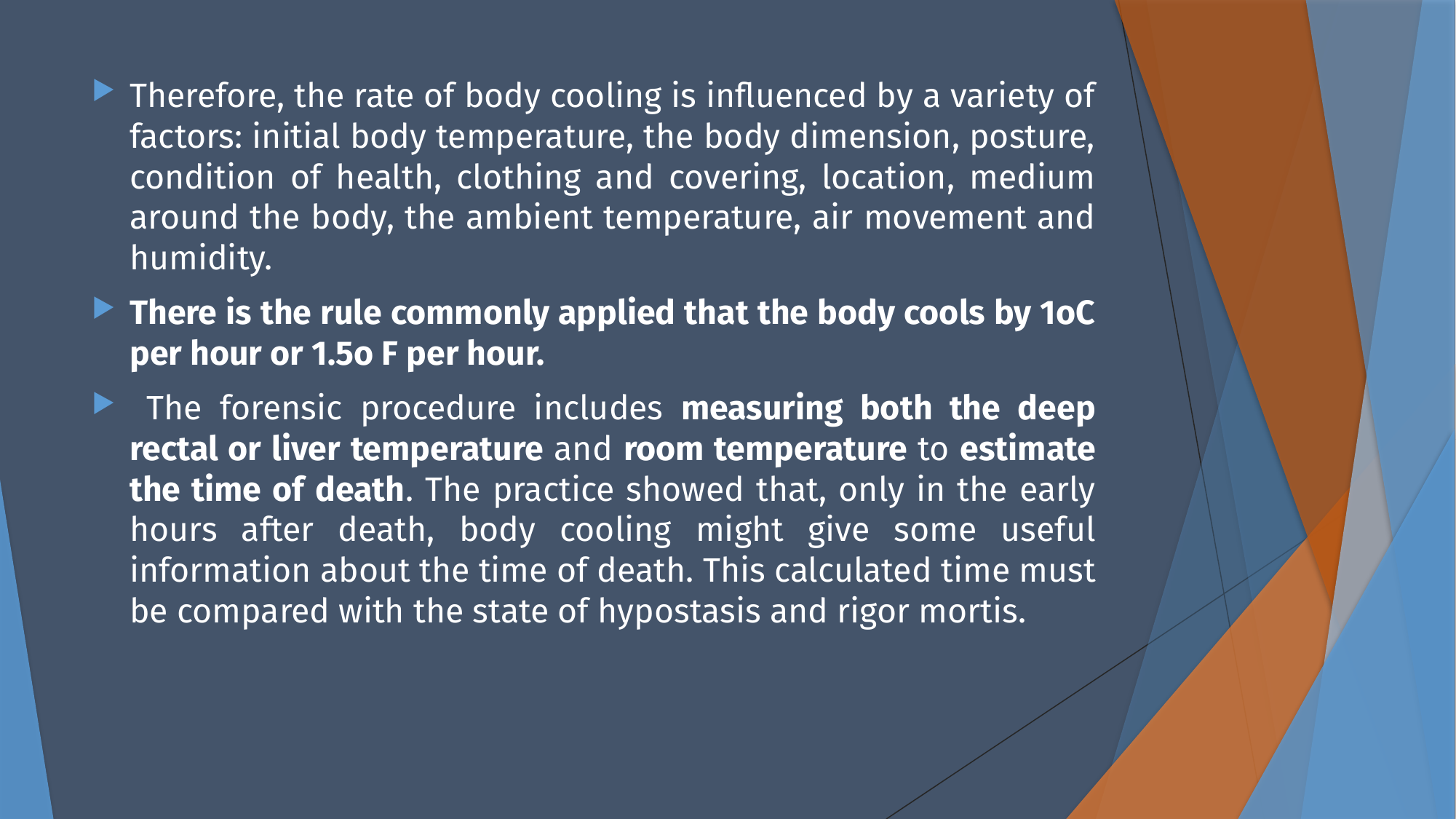

Therefore, the rate of body cooling is influenced by a variety of factors: initial body temperature, the body dimension, posture, condition of health, clothing and covering, location, medium around the body, the ambient temperature, air movement and humidity.
There is the rule commonly applied that the body cools by 1oC per hour or 1.5o F per hour.
 The forensic procedure includes measuring both the deep rectal or liver temperature and room temperature to estimate the time of death. The practice showed that, only in the early hours after death, body cooling might give some useful information about the time of death. This calculated time must be compared with the state of hypostasis and rigor mortis.